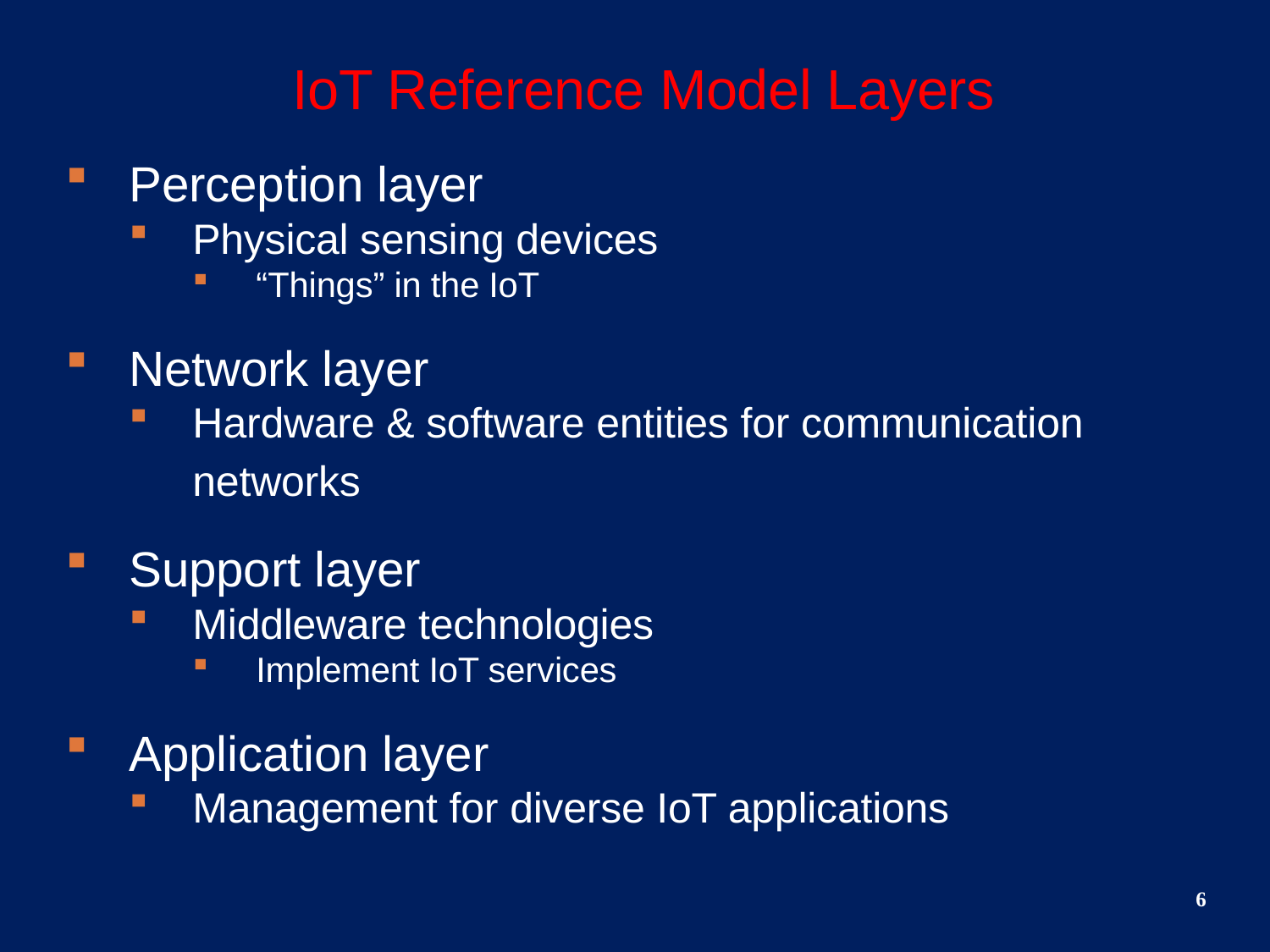

# IoT Reference Model Layers
Perception layer
Physical sensing devices
“Things” in the IoT
Network layer
Hardware & software entities for communication networks
Support layer
Middleware technologies
Implement IoT services
Application layer
Management for diverse IoT applications
6